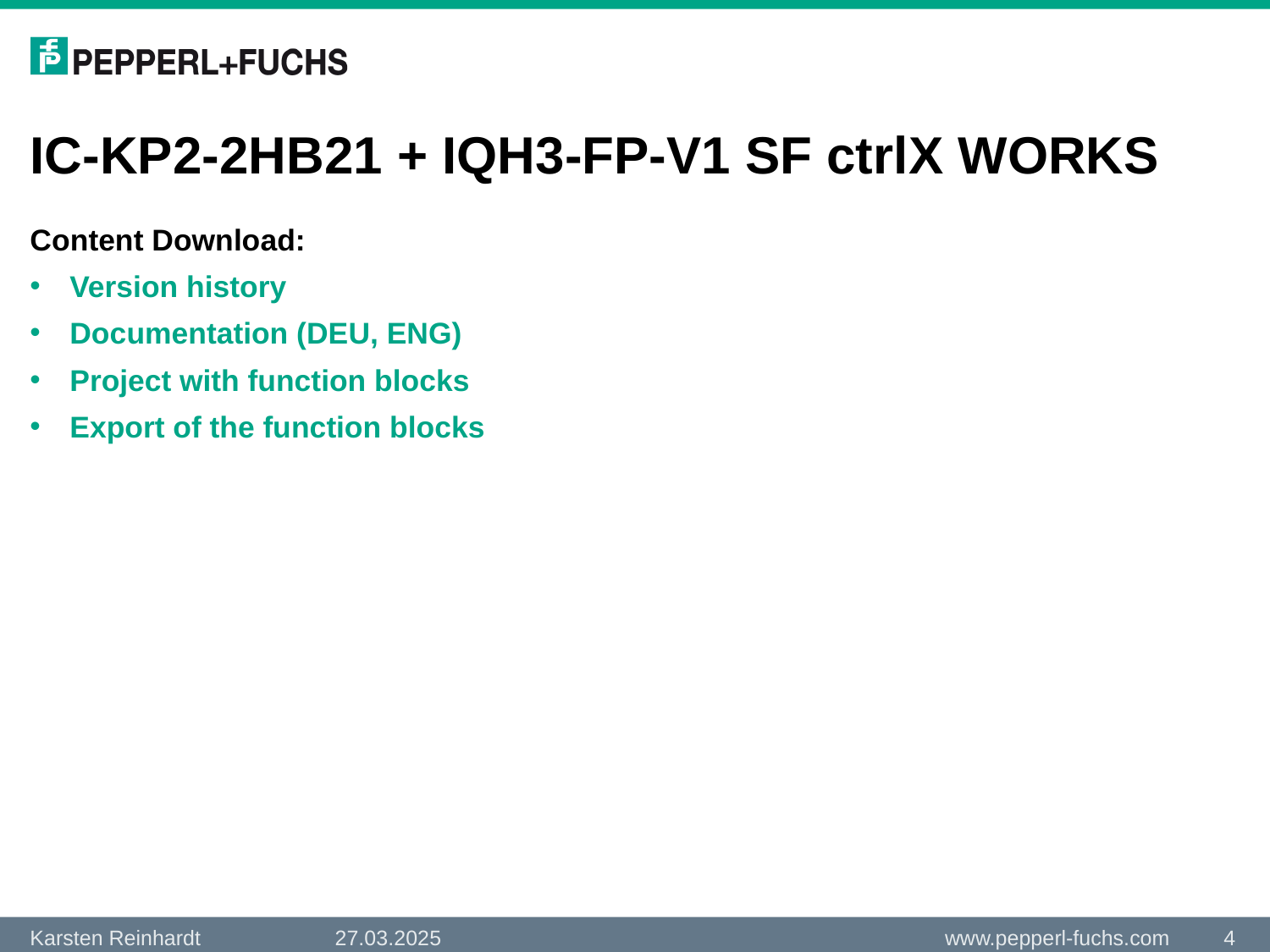

# IC-KP2-2HB21 + IQH3-FP-V1 SF ctrlX WORKS
Content Download:
Version history
Documentation (DEU, ENG)
Project with function blocks
Export of the function blocks
27.03.2025
4
Karsten Reinhardt